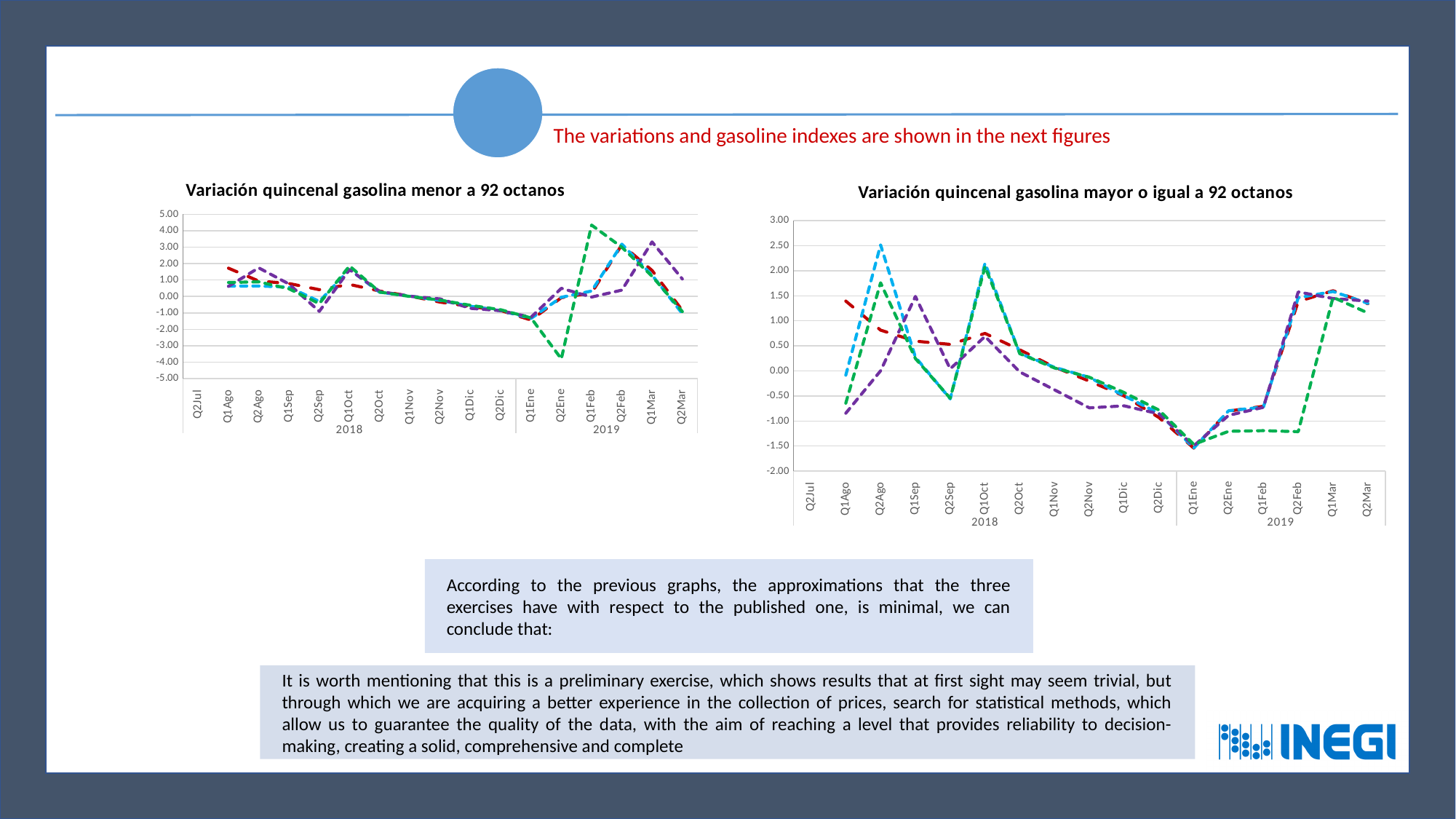

The variations and gasoline indexes are shown in the next figures

### Chart: Variación quincenal gasolina menor a 92 octanos

| Category | Publicado | Promedio de la qna | Día de cotización | Universo de gasolineras |
|---|---|---|---|---|
| Q2Jul | None | None | None | None |
| Q1Ago | 1.71827210631883 | 0.6318912443125768 | 0.6141792604893004 | 0.8476974205929189 |
| Q2Ago | 0.9365228070393306 | 0.6333983854719838 | 1.7397454723228956 | 0.8889734225689727 |
| Q1Sep | 0.7882548769948095 | 0.5669925756988103 | 0.7540054079618663 | 0.46569117794381665 |
| Q2Sep | 0.4118377412918761 | -0.30095741870119763 | -0.907992572591021 | -0.43565846969759736 |
| Q1Oct | 0.7307416052144244 | 1.6393328767453585 | 1.6313684918954685 | 1.8541638765268376 |
| Q2Oct | 0.3286652429579817 | 0.2547500615997178 | 0.30129477004505745 | 0.26641963921529843 |
| Q1Nov | 0.022273792838301 | 0.024525368362771083 | 0.01178143327231762 | -0.0020221917498397524 |
| Q2Nov | -0.34583363704664416 | -0.2447330243779633 | -0.15019943425860216 | -0.2239426370787223 |
| Q1Dic | -0.6117469097618455 | -0.5954013308334893 | -0.7231334186771798 | -0.5387081836866647 |
| Q2Dic | -0.8573640805872085 | -0.8698145177864713 | -0.8678447160157088 | -0.8094541738619676 |
| Q1Ene | -1.4357310417196678 | -1.3348775273305247 | -1.2637087843656358 | -1.3065768408018985 |
| Q2Ene | -0.07520152522102475 | -0.05054446800740742 | 0.4950906872658756 | -3.801164302070037 |
| Q1Feb | 0.21331708688399065 | 0.33007841943746286 | -0.038317989086500415 | 4.34360044542057 |
| Q2Feb | 3.147135948513524 | 3.180492739878127 | 0.3848241257473184 | 2.9898105962071098 |
| Q1Mar | 1.5799716677195041 | 1.296039342526134 | 3.3176138675741207 | 1.2312614086748663 |
| Q2Mar | -0.8456691077089795 | -1.0452547348281382 | 1.064163269424201 | -0.9178887255411494 |

### Chart: Variación quincenal gasolina mayor o igual a 92 octanos

| Category | Publicado | Promedio de la qna | Día de cotización | Universo de gasolineras |
|---|---|---|---|---|
| Q2Jul | None | None | None | None |
| Q1Ago | 1.3944994546703615 | -0.08605897493083603 | -0.8453393589612168 | -0.6444041774009923 |
| Q2Ago | 0.8143649812373033 | 2.5158488055571304 | 0.0012194442320812016 | 1.7585972619560186 |
| Q1Sep | 0.5947180483422132 | 0.273338816385027 | 1.486713971947129 | 0.24558950394548695 |
| Q2Sep | 0.5301018981516137 | -0.5576061199502269 | 0.040379793791700536 | -0.5456139410623617 |
| Q1Oct | 0.7488101546194281 | 2.147504962438518 | 0.6888084541180284 | 2.080714837205111 |
| Q2Oct | 0.4201249005014951 | 0.3470556307332062 | -0.021300664137857694 | 0.34293602981578797 |
| Q1Nov | 0.07526112063744872 | 0.07089482887694398 | -0.3798630659240909 | 0.05701383963052642 |
| Q2Nov | -0.2044064398968093 | -0.1301675449366657 | -0.7382751592131864 | -0.12717695203232626 |
| Q1Dic | -0.5016356373630626 | -0.4977310590819073 | -0.6978470301300943 | -0.4324875243529869 |
| Q2Dic | -0.9318090090130071 | -0.8480194823966558 | -0.8572191180750255 | -0.7828526943012393 |
| Q1Ene | -1.542301516359279 | -1.5390442831510476 | -1.4956847346372037 | -1.4679061562199225 |
| Q2Ene | -0.8029326512674517 | -0.795550159830194 | -0.8873246655101807 | -1.2054831738875005 |
| Q1Feb | -0.7066172858570474 | -0.7219134908333702 | -0.727367009818769 | -1.1927868207521009 |
| Q2Feb | 1.3842627382122386 | 1.461544424140504 | 1.57683901676835 | -1.2136642047488322 |
| Q1Mar | 1.6011626897210363 | 1.5844344317392567 | 1.444330804032723 | 1.469252713216851 |
| Q2Mar | 1.3397885754497851 | 1.3492394807788077 | 1.3939992995762651 | 1.1560192496914645 |
According to the previous graphs, the approximations that the three exercises have with respect to the published one, is minimal, we can conclude that:
It is worth mentioning that this is a preliminary exercise, which shows results that at first sight may seem trivial, but through which we are acquiring a better experience in the collection of prices, search for statistical methods, which allow us to guarantee the quality of the data, with the aim of reaching a level that provides reliability to decision-making, creating a solid, comprehensive and complete
17